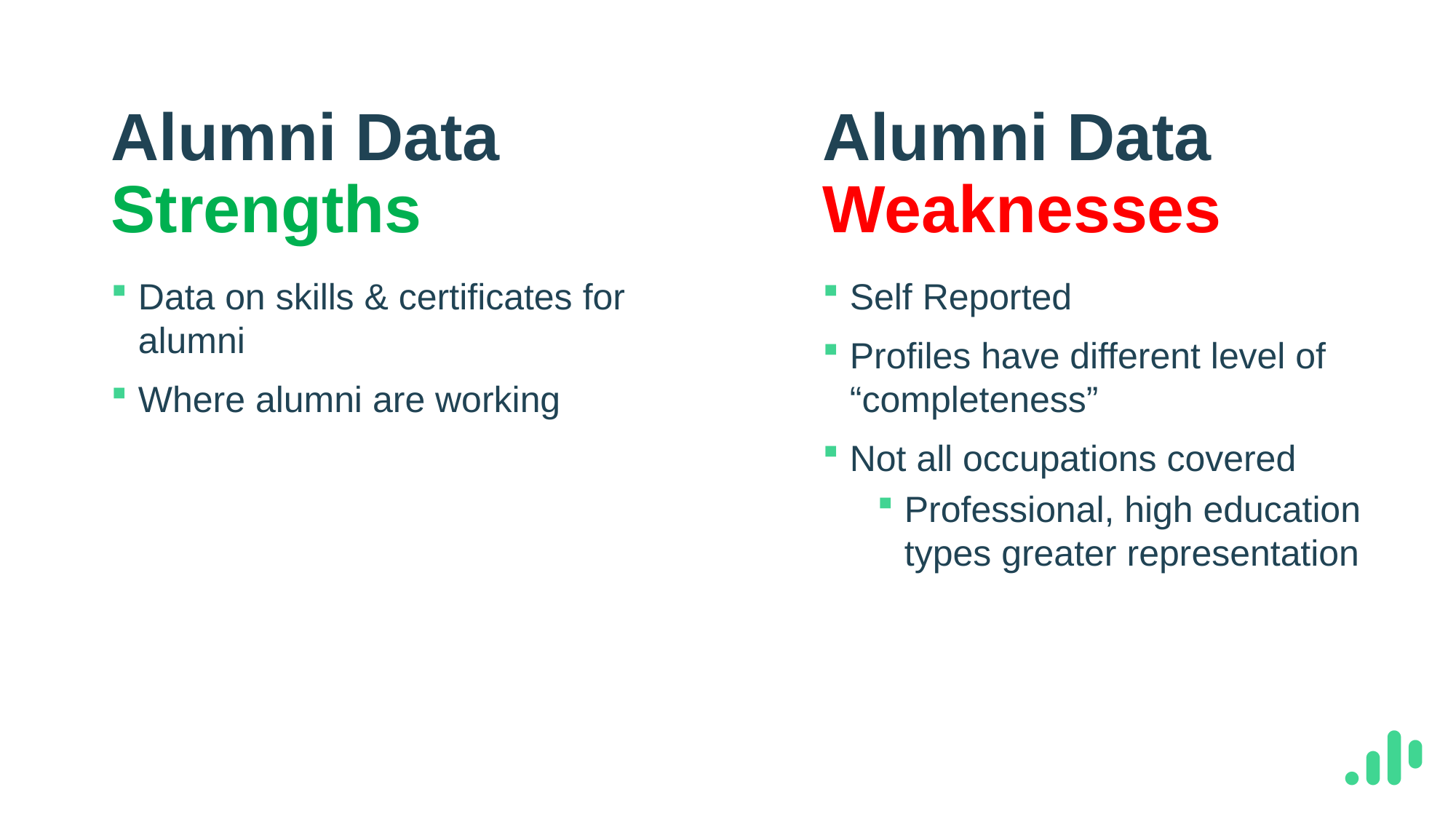

# Alumni Data Strengths
Alumni Data Weaknesses
Data on skills & certificates for alumni
Where alumni are working
Self Reported
Profiles have different level of “completeness”
Not all occupations covered
Professional, high education types greater representation